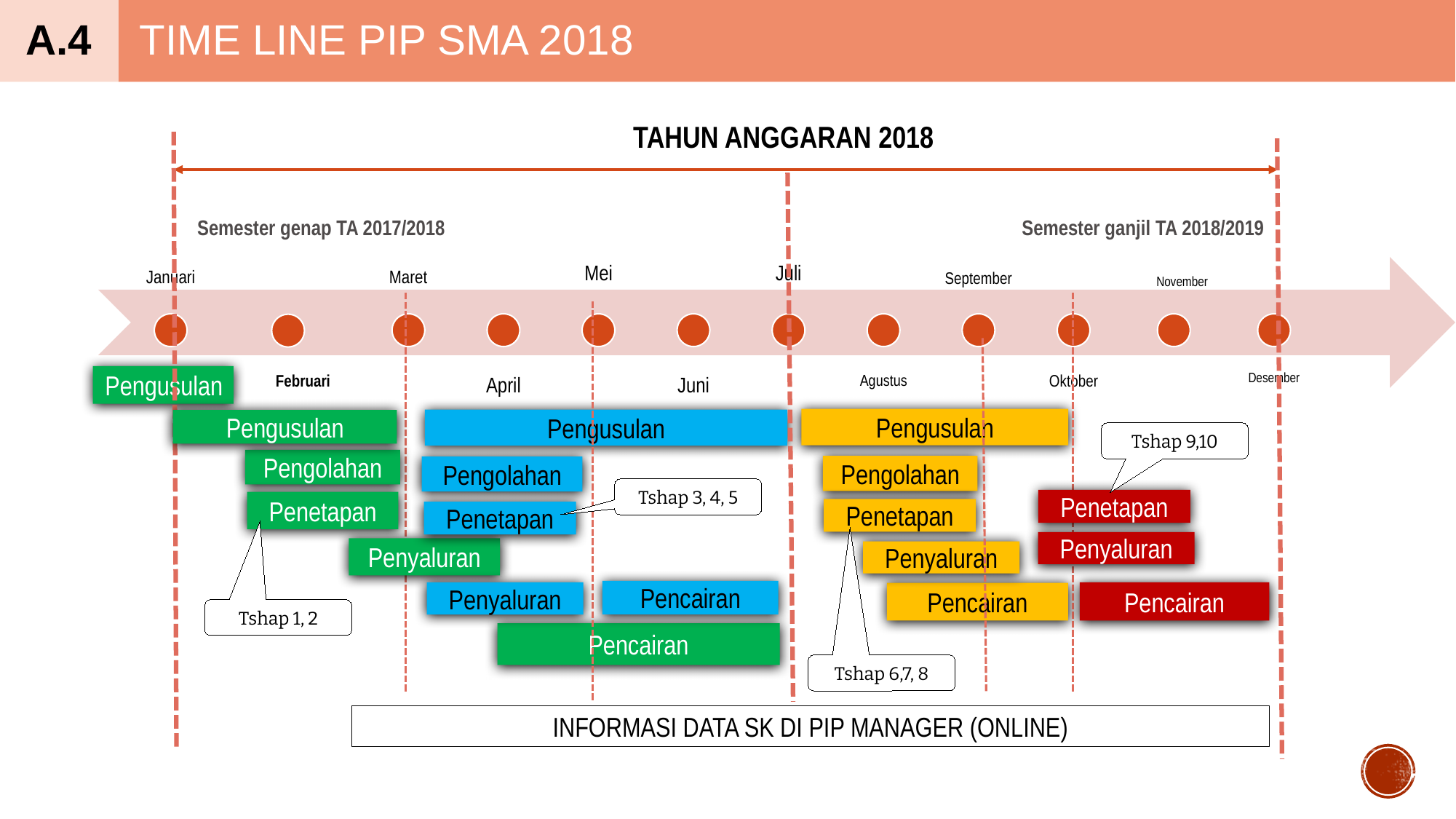

A.4
TIME LINE PIP SMA 2018
TAHUN ANGGARAN 2018
Januari
Februari
Maret
April
Mei
Juni
Juli
Agustus
September
Oktober
November
Desember
Semester genap TA 2017/2018
Semester ganjil TA 2018/2019
Pengusulan
Pengusulan
Pengusulan
Pengusulan
Tshap 9,10
Pengolahan
Pengolahan
Pengolahan
Tshap 3, 4, 5
Penetapan
Penetapan
Penetapan
Penetapan
Penyaluran
Penyaluran
Penyaluran
Pencairan
Penyaluran
Pencairan
Pencairan
Tshap 1, 2
Pencairan
Tshap 6,7, 8
INFORMASI DATA SK DI PIP MANAGER (ONLINE)
7